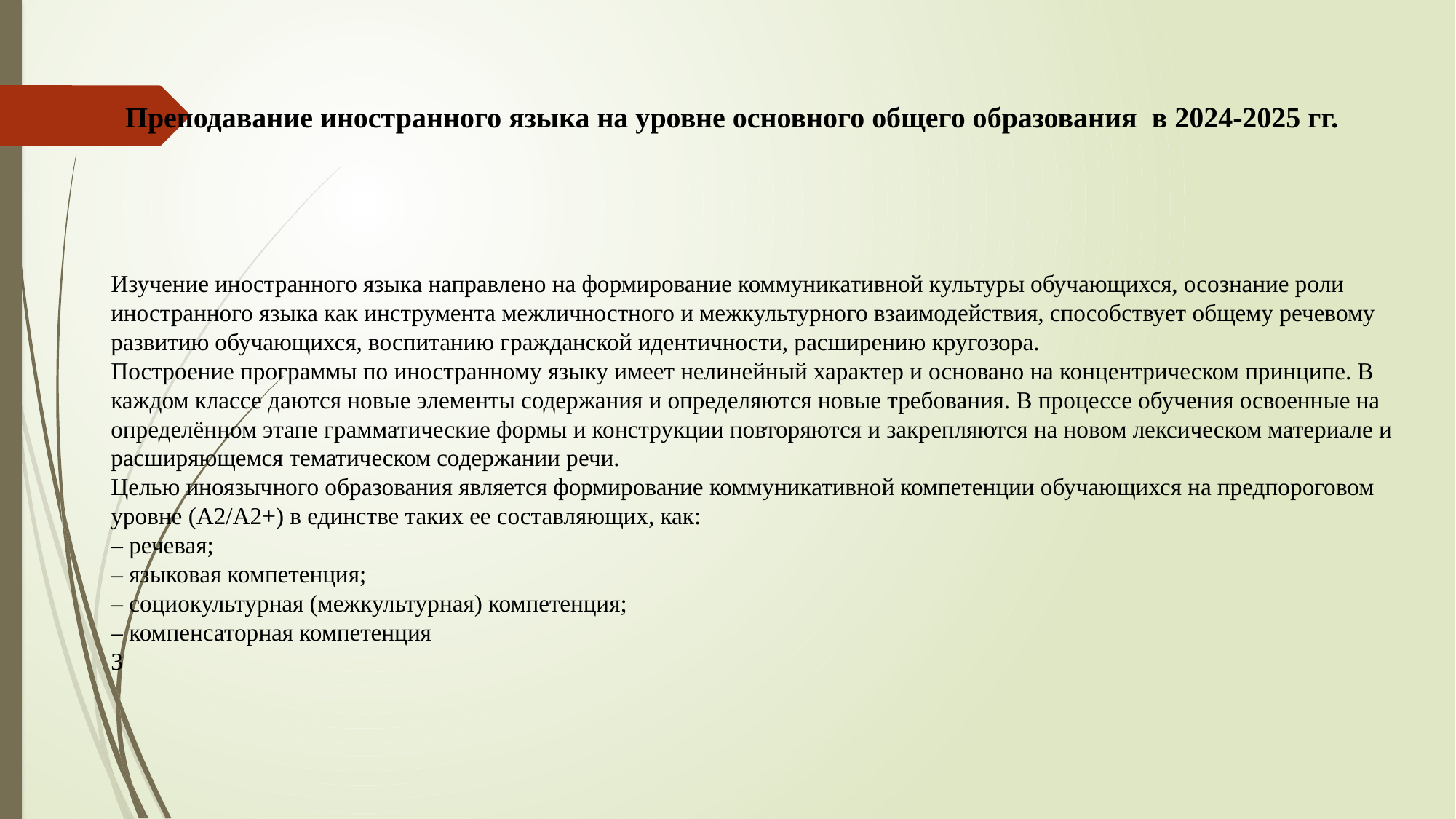

# Преподавание иностранного языка на уровне основного общего образования  в 2024-2025 гг.
Изучение иностранного языка направлено на формирование коммуникативной культуры обучающихся, осознание роли иностранного языка как инструмента межличностного и межкультурного взаимодействия, способствует общему речевому развитию обучающихся, воспитанию гражданской идентичности, расширению кругозора.
Построение программы по иностранному языку имеет нелинейный характер и основано на концентрическом принципе. В каждом классе даются новые элементы содержания и определяются новые требования. В процессе обучения освоенные на определённом этапе грамматические формы и конструкции повторяются и закрепляются на новом лексическом материале и расширяющемся тематическом содержании речи.
Целью иноязычного образования является формирование коммуникативной компетенции обучающихся на предпороговом уровне (А2/А2+) в единстве таких ее составляющих, как:
– речевая;
– языковая компетенция;
– социокультурная (межкультурная) компетенция;
– компенсаторная компетенция
3